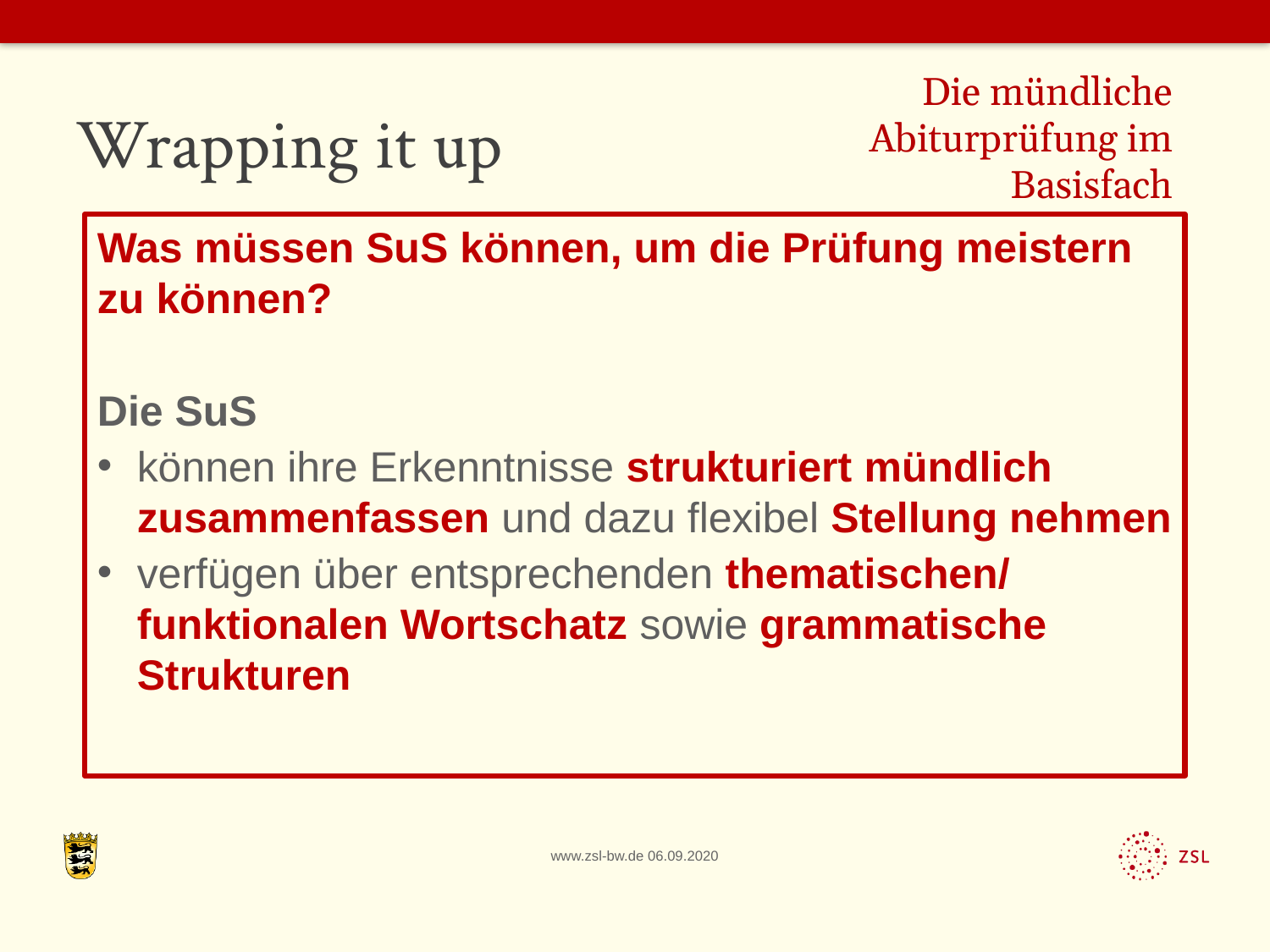

Die mündliche Abiturprüfung im Basisfach
# Wrapping it up
Was müssen SuS können, um die Prüfung meistern zu können?

Die SuS
können ihre Erkenntnisse strukturiert mündlich zusammenfassen und dazu flexibel Stellung nehmen
verfügen über entsprechenden thematischen/ funktionalen Wortschatz sowie grammatische Strukturen